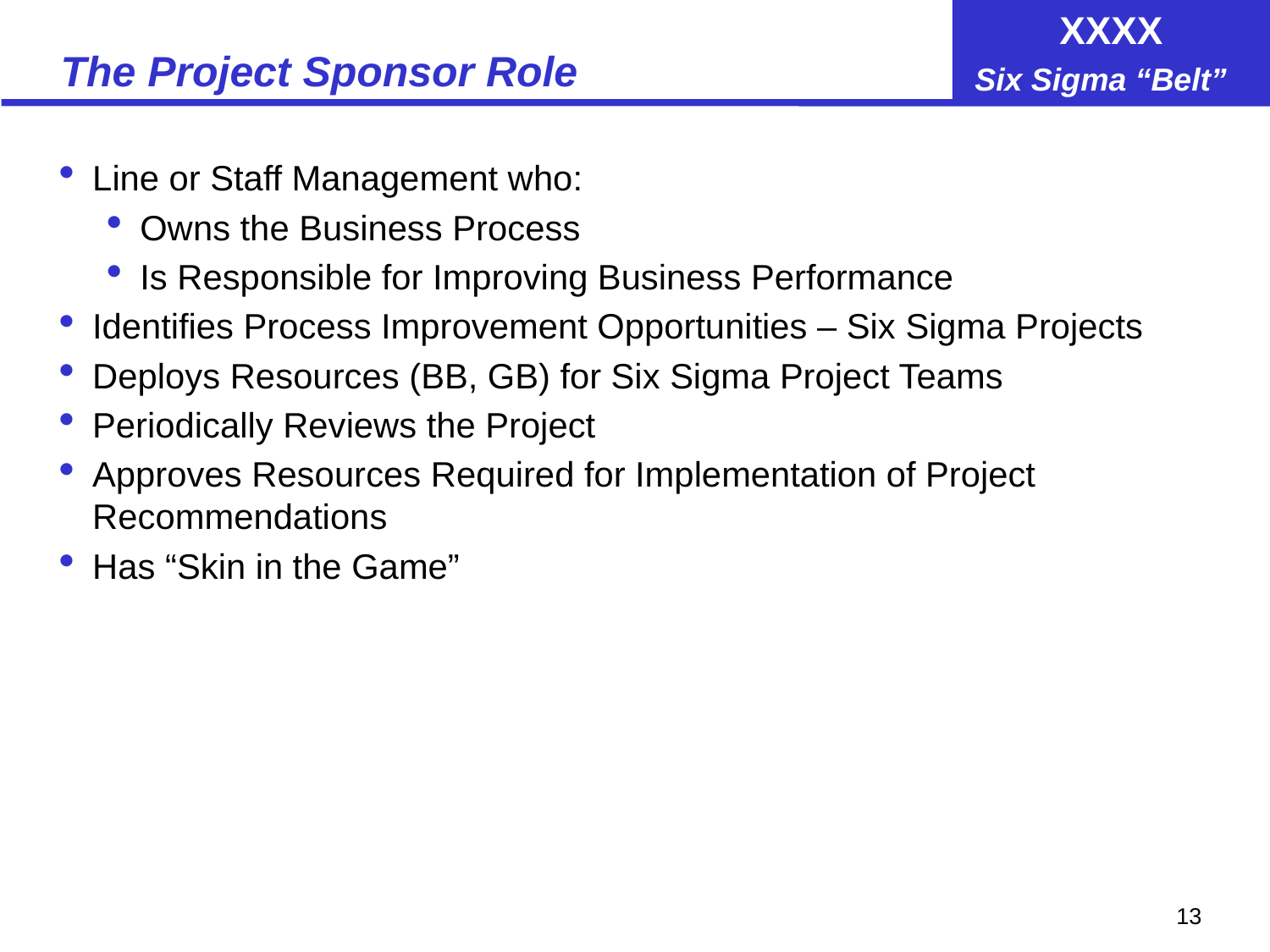

# The Project Sponsor Role
Line or Staff Management who:
Owns the Business Process
Is Responsible for Improving Business Performance
Identifies Process Improvement Opportunities – Six Sigma Projects
Deploys Resources (BB, GB) for Six Sigma Project Teams
Periodically Reviews the Project
Approves Resources Required for Implementation of Project Recommendations
Has “Skin in the Game”